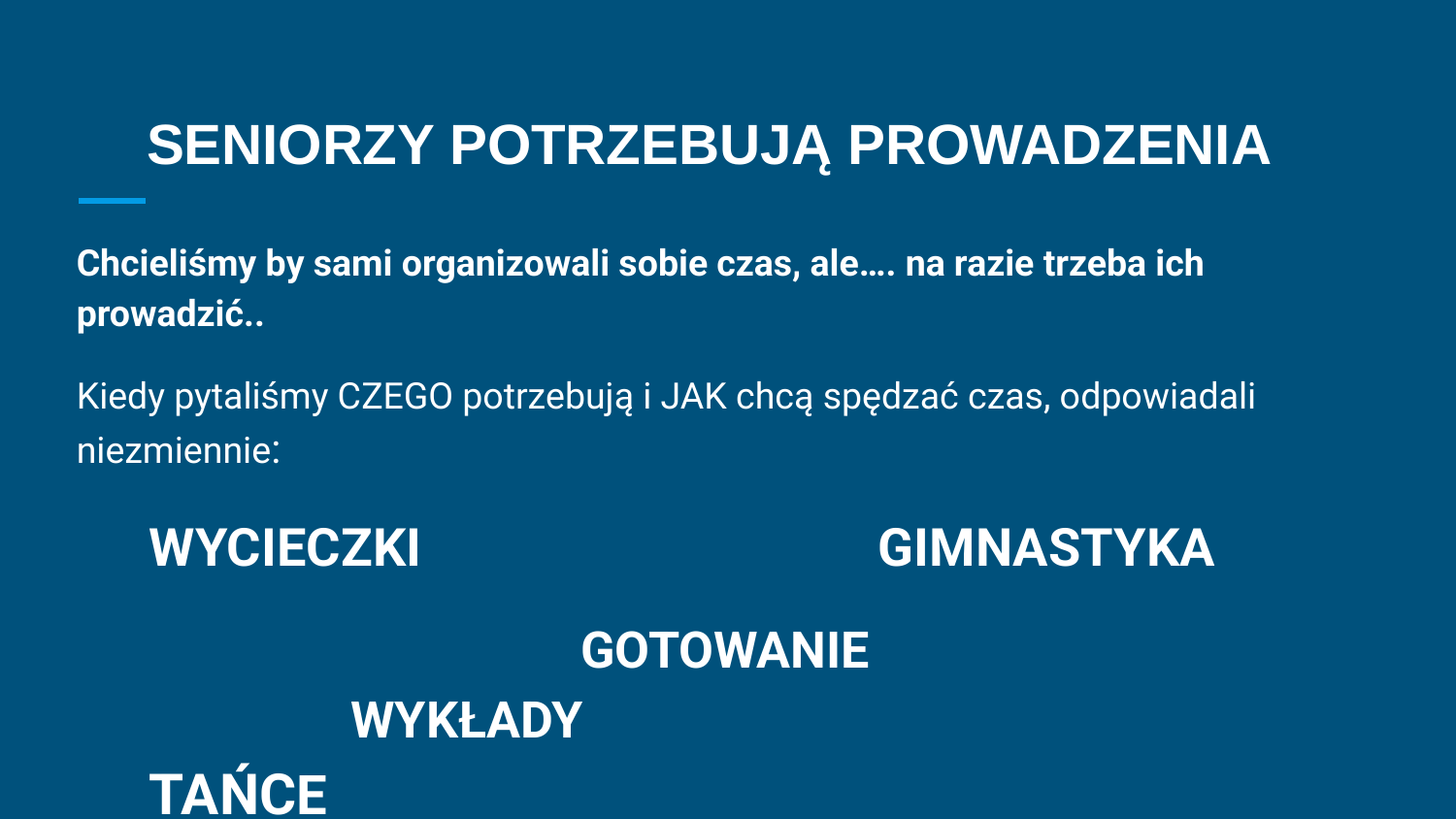

# SENIORZY POTRZEBUJĄ PROWADZENIA
Chcieliśmy by sami organizowali sobie czas, ale…. na razie trzeba ich prowadzić..
Kiedy pytaliśmy CZEGO potrzebują i JAK chcą spędzać czas, odpowiadali niezmiennie:
WYCIECZKI                                   GIMNASTYKA
                                   GOTOWANIE                                                         WYKŁADY                                                         TAŃCE